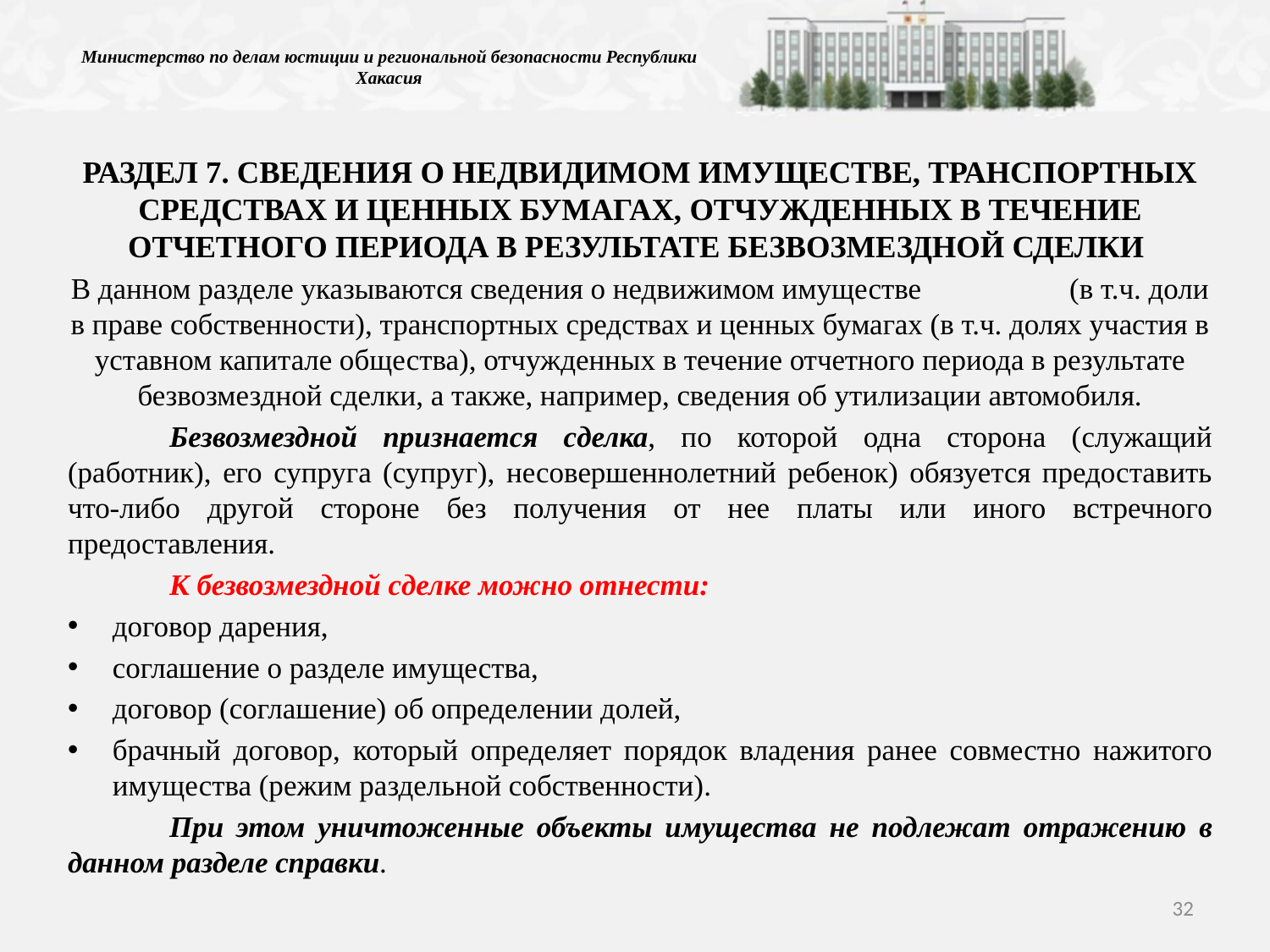

# Министерство по делам юстиции и региональной безопасности Республики Хакасия
РАЗДЕЛ 7. СВЕДЕНИЯ О НЕДВИДИМОМ ИМУЩЕСТВЕ, ТРАНСПОРТНЫХ СРЕДСТВАХ И ЦЕННЫХ БУМАГАХ, ОТЧУЖДЕННЫХ В ТЕЧЕНИЕ ОТЧЕТНОГО ПЕРИОДА В РЕЗУЛЬТАТЕ БЕЗВОЗМЕЗДНОЙ СДЕЛКИ
В данном разделе указываются сведения о недвижимом имуществе                    (в т.ч. доли в праве собственности), транспортных средствах и ценных бумагах (в т.ч. долях участия в уставном капитале общества), отчужденных в течение отчетного периода в результате безвозмездной сделки, а также, например, сведения об утилизации автомобиля.
	Безвозмездной признается сделка, по которой одна сторона (служащий (работник), его супруга (супруг), несовершеннолетний ребенок) обязуется предоставить что-либо другой стороне без получения от нее платы или иного встречного предоставления.
	К безвозмездной сделке можно отнести:
договор дарения,
соглашение о разделе имущества,
договор (соглашение) об определении долей,
брачный договор, который определяет порядок владения ранее совместно нажитого имущества (режим раздельной собственности).
	При этом уничтоженные объекты имущества не подлежат отражению в данном разделе справки.

32